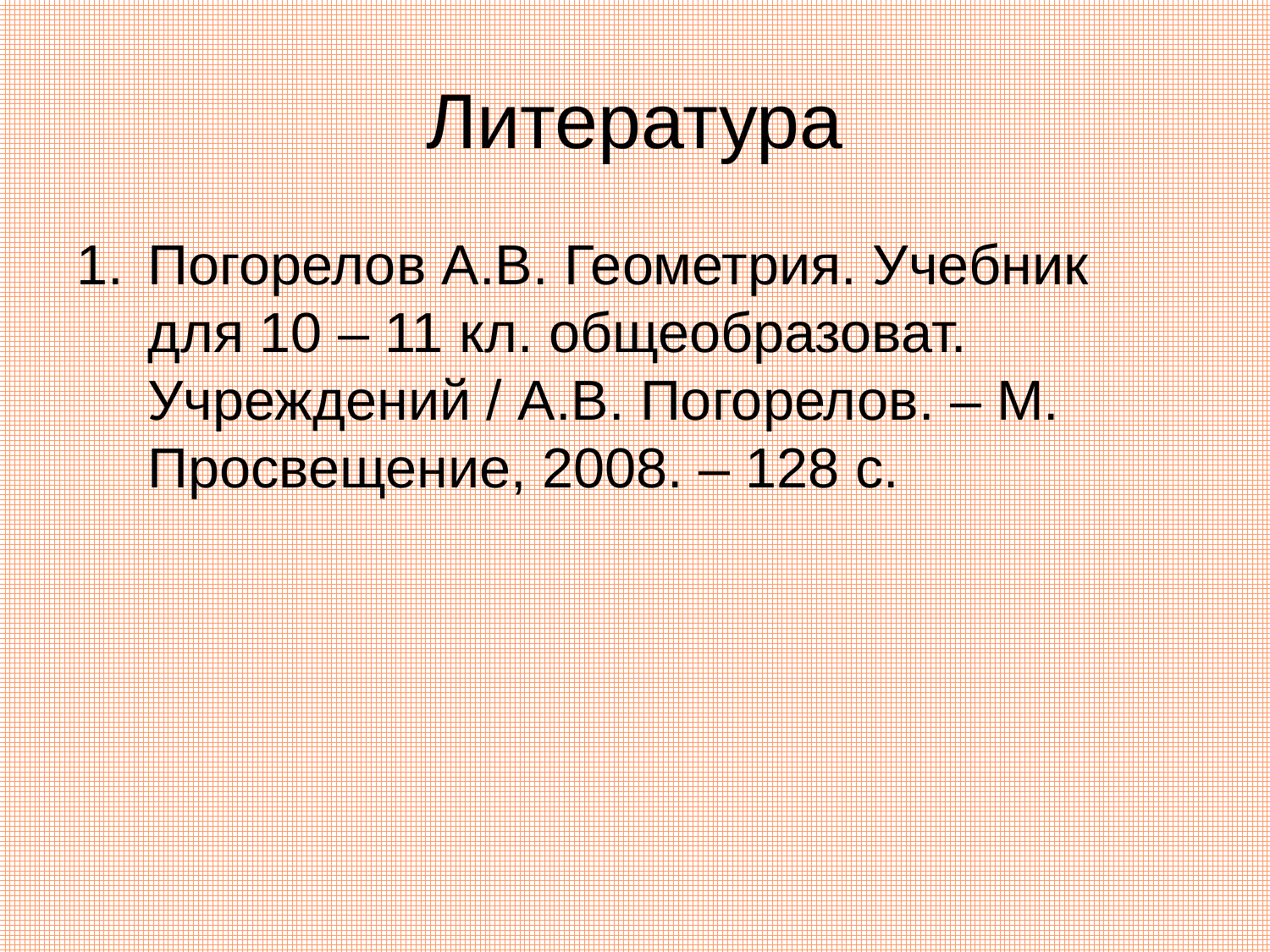

# Литература
Погорелов А.В. Геометрия. Учебник для 10 – 11 кл. общеобразоват. Учреждений / А.В. Погорелов. – М. Просвещение, 2008. – 128 с.